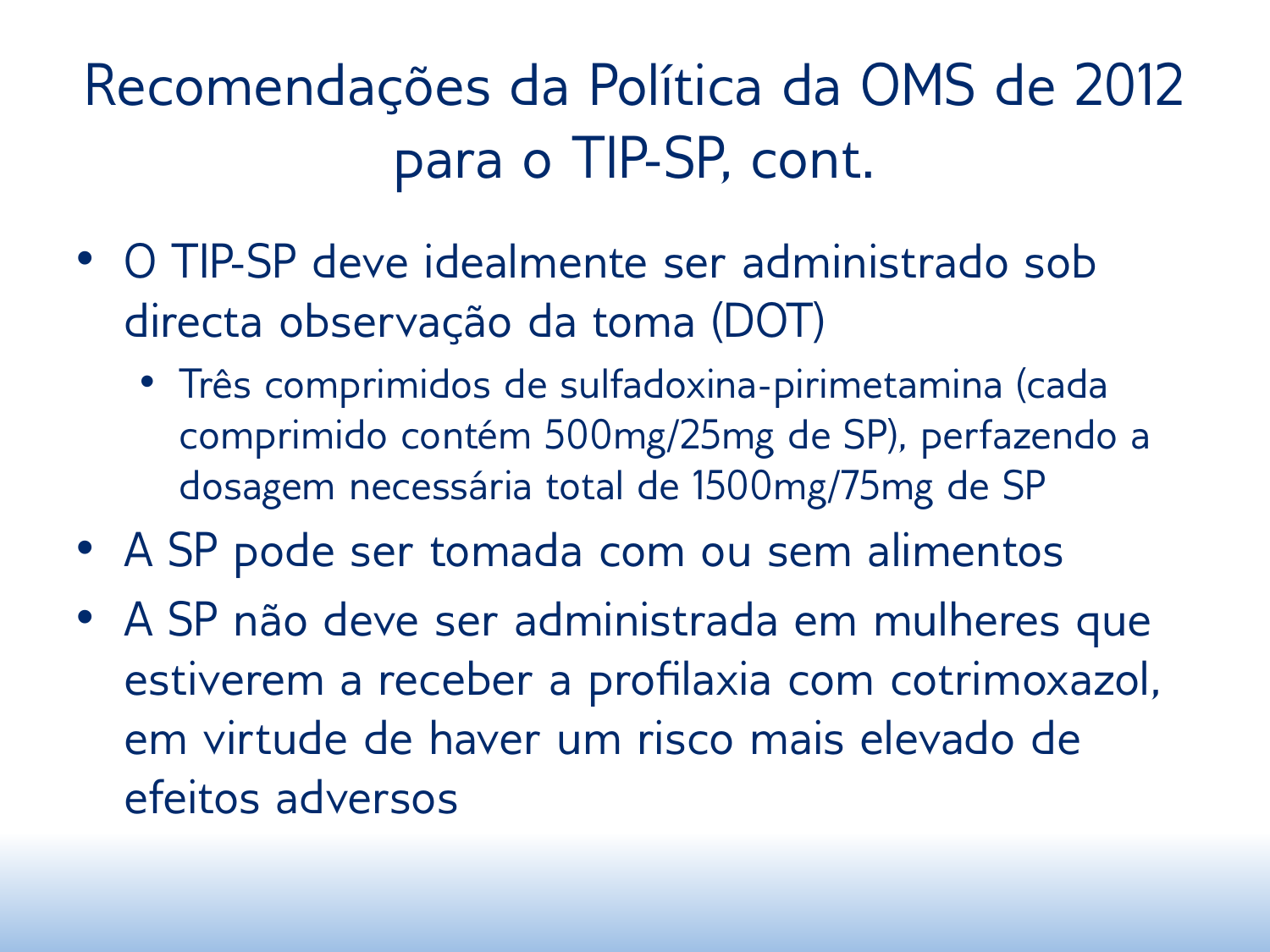

# Recomendações da Política da OMS de 2012 para o TIP-SP, cont.
O TIP-SP deve idealmente ser administrado sob directa observação da toma (DOT)
Três comprimidos de sulfadoxina-pirimetamina (cada comprimido contém 500mg/25mg de SP), perfazendo a dosagem necessária total de 1500mg/75mg de SP
A SP pode ser tomada com ou sem alimentos
A SP não deve ser administrada em mulheres que estiverem a receber a profilaxia com cotrimoxazol, em virtude de haver um risco mais elevado de efeitos adversos